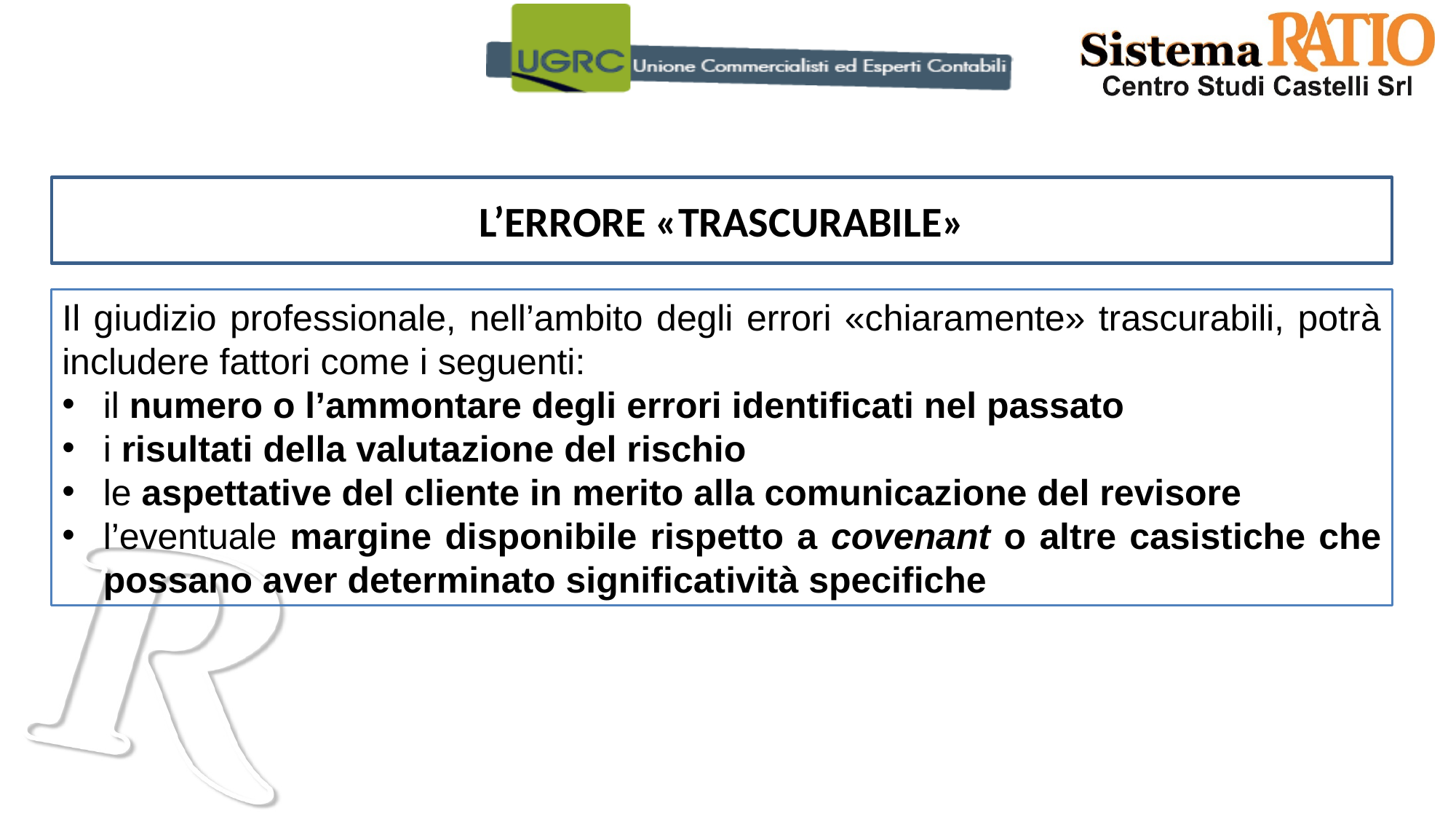

L’ERRORE «TRASCURABILE»
Il giudizio professionale, nell’ambito degli errori «chiaramente» trascurabili, potrà includere fattori come i seguenti:
il numero o l’ammontare degli errori identificati nel passato
i risultati della valutazione del rischio
le aspettative del cliente in merito alla comunicazione del revisore
l’eventuale margine disponibile rispetto a covenant o altre casistiche che possano aver determinato significatività specifiche